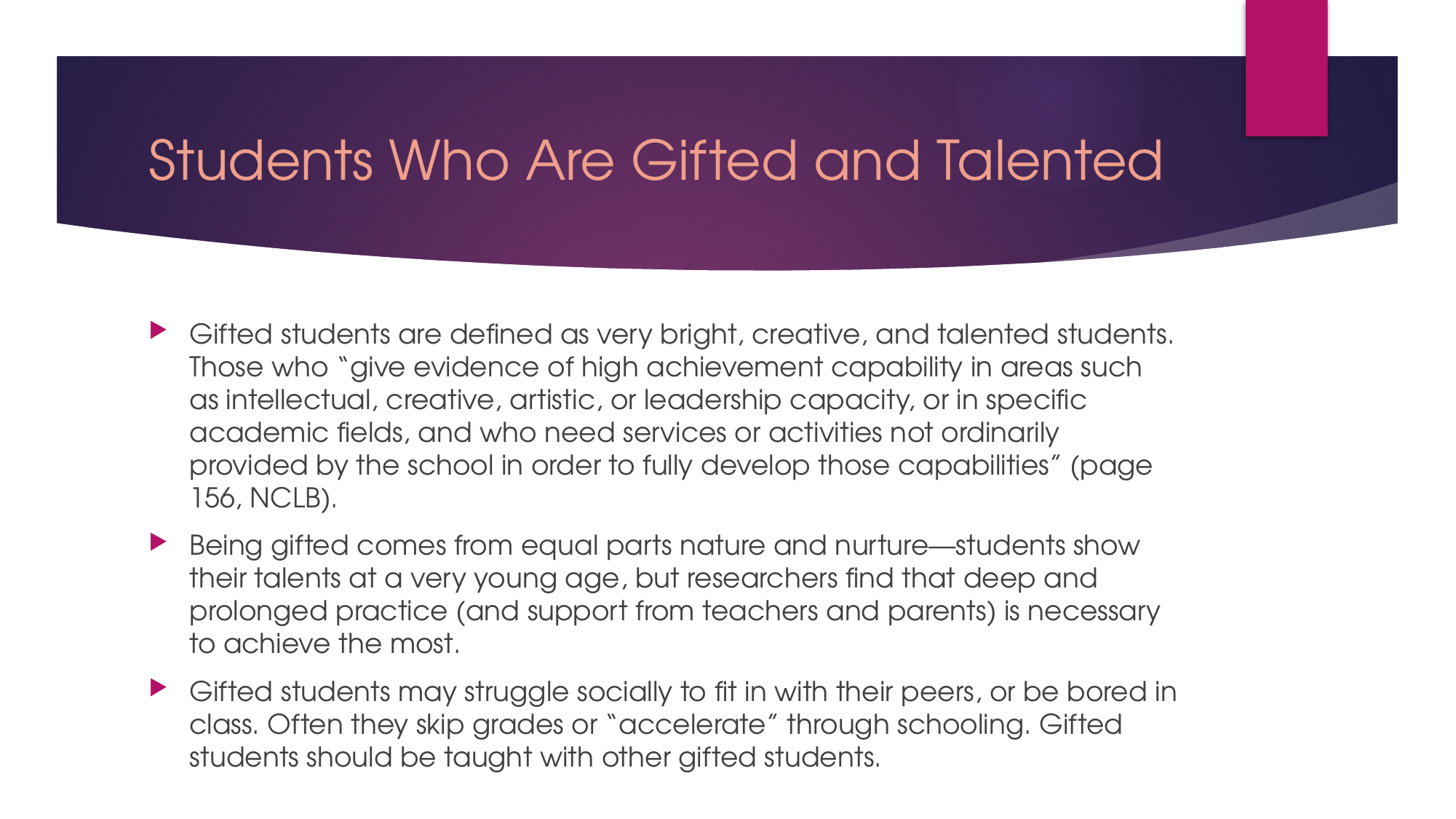

# Students Who Are Gifted and Talented
Gifted students are defined as very bright, creative, and talented students. Those who “give evidence of high achievement capability in areas such as intellectual, creative, artistic, or leadership capacity, or in specific academic fields, and who need services or activities not ordinarily provided by the school in order to fully develop those capabilities” (page 156, NCLB).
Being gifted comes from equal parts nature and nurture—students show their talents at a very young age, but researchers find that deep and prolonged practice (and support from teachers and parents) is necessary to achieve the most.
Gifted students may struggle socially to fit in with their peers, or be bored in class. Often they skip grades or “accelerate” through schooling. Gifted students should be taught with other gifted students.